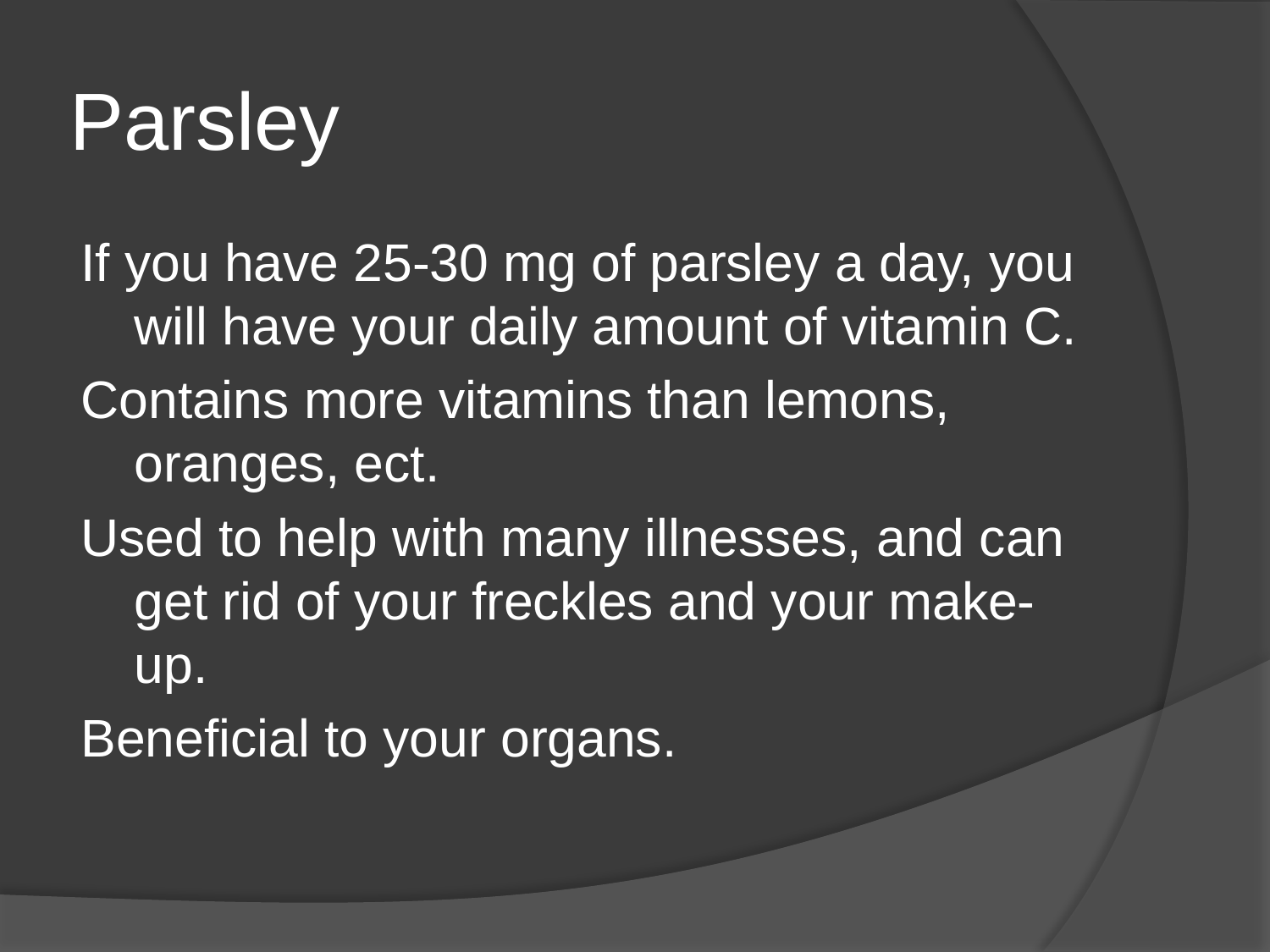

# Parsley
If you have 25-30 mg of parsley a day, you will have your daily amount of vitamin C.
Contains more vitamins than lemons, oranges, ect.
Used to help with many illnesses, and can get rid of your freckles and your make-up.
Beneficial to your organs.